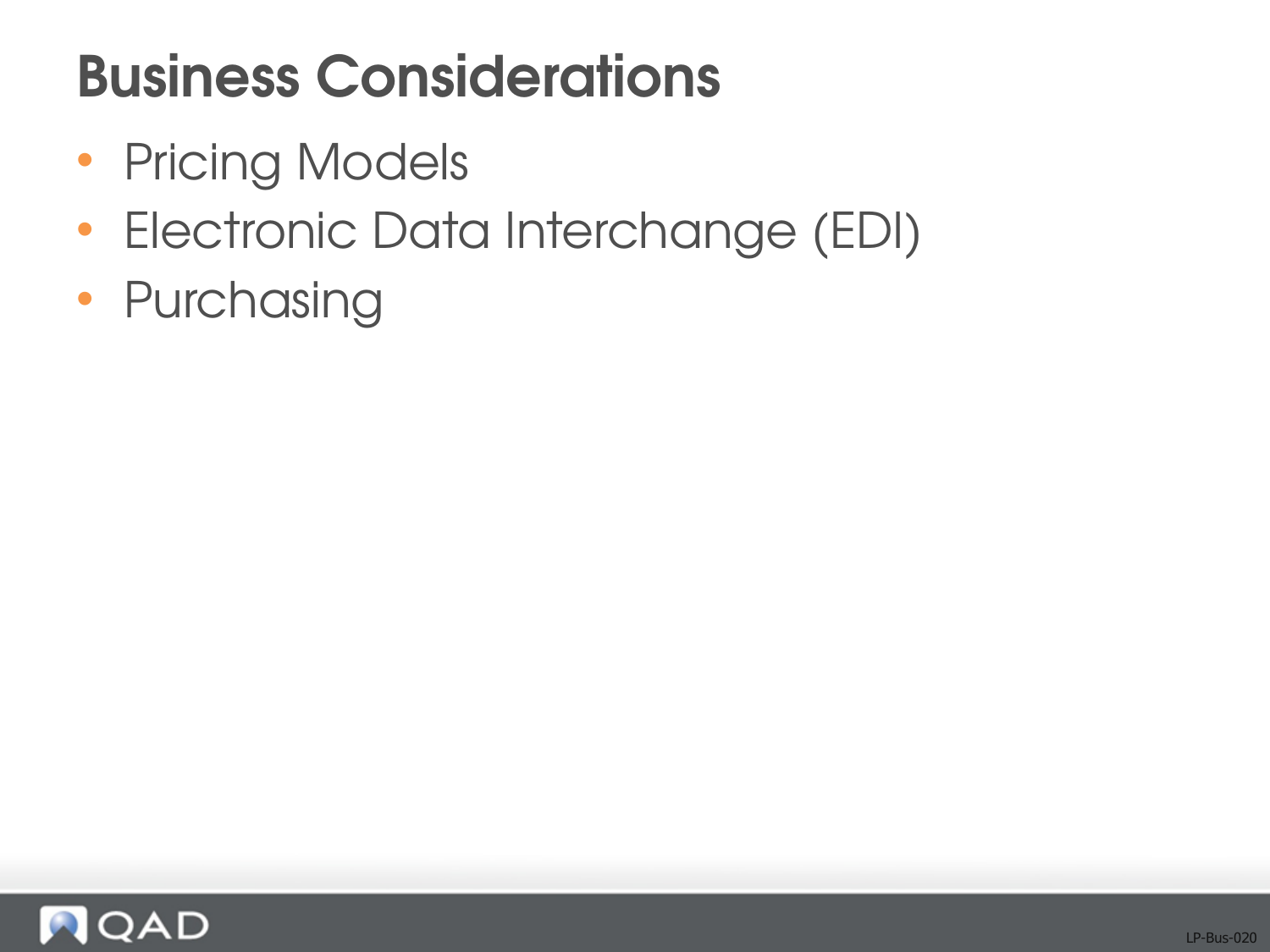

# Business Considerations
Pricing Models
Electronic Data Interchange (EDI)
Purchasing

LP-Bus-020